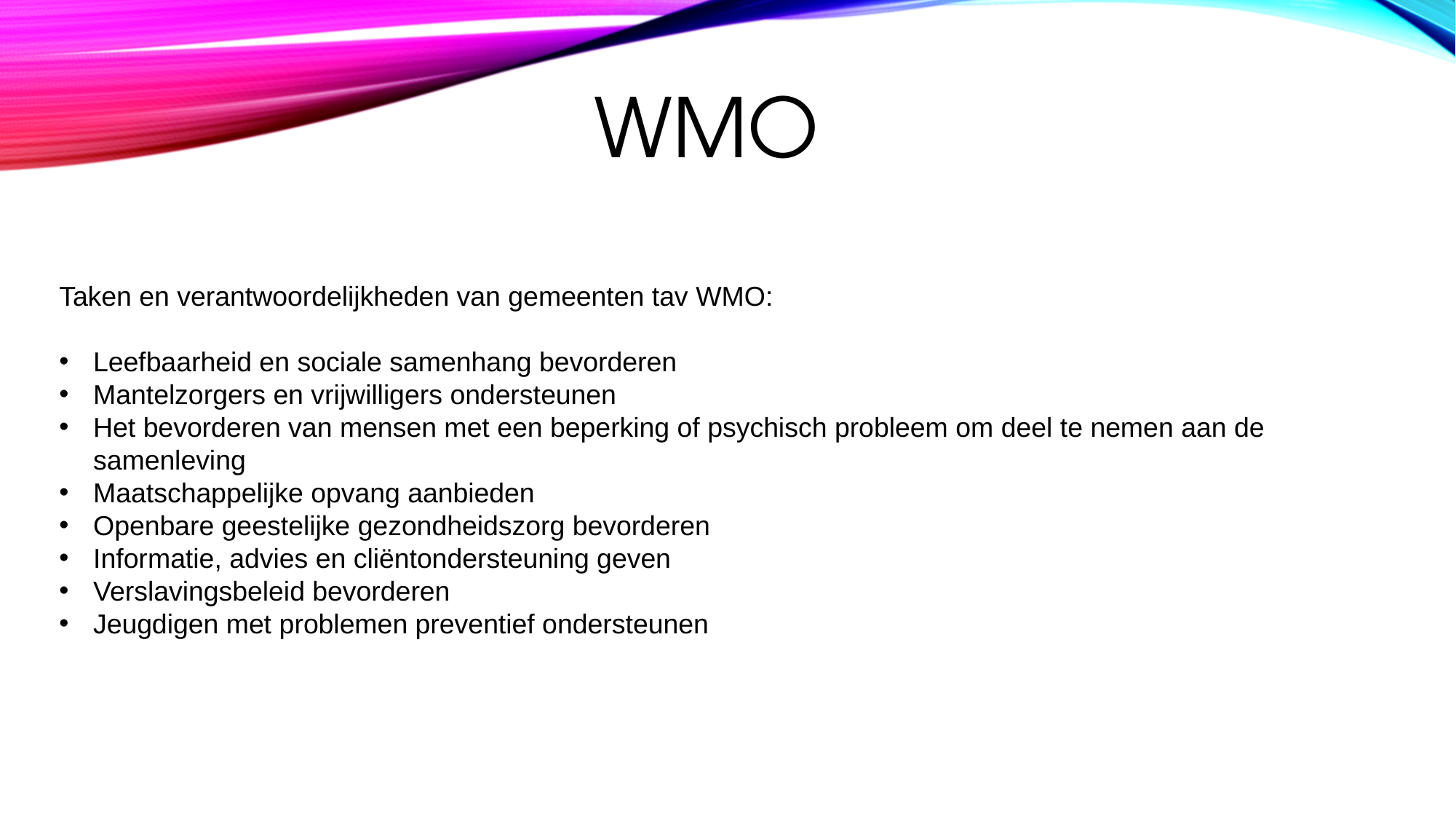

WMO
Taken en verantwoordelijkheden van gemeenten tav WMO:

Leefbaarheid en sociale samenhang bevorderen
Mantelzorgers en vrijwilligers ondersteunen
Het bevorderen van mensen met een beperking of psychisch probleem om deel te nemen aan de samenleving
Maatschappelijke opvang aanbieden
Openbare geestelijke gezondheidszorg bevorderen
Informatie, advies en cliëntondersteuning geven
Verslavingsbeleid bevorderen
Jeugdigen met problemen preventief ondersteunen